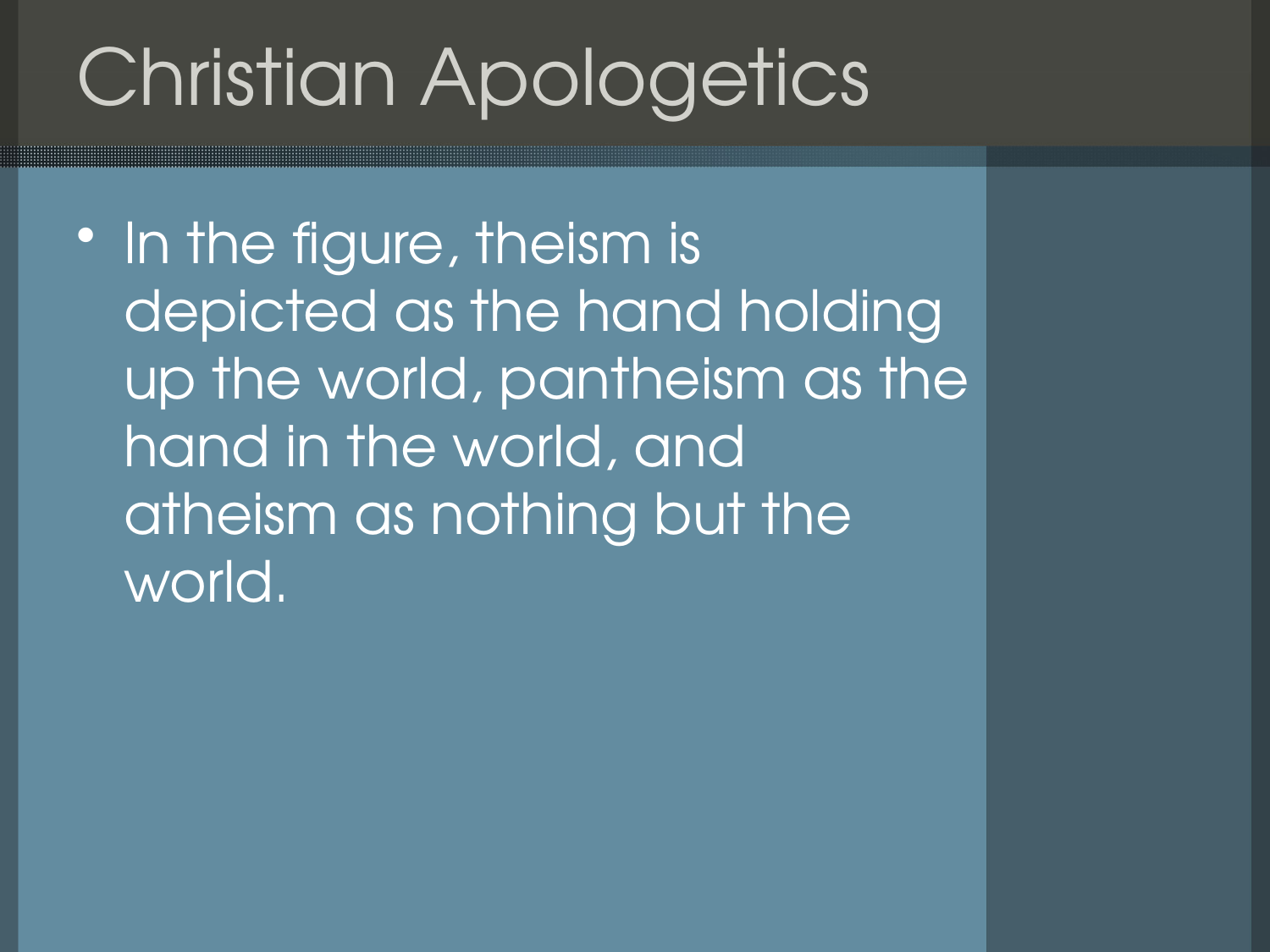

# Christian Apologetics
In the figure, theism is depicted as the hand holding up the world, pantheism as the hand in the world, and atheism as nothing but the world.